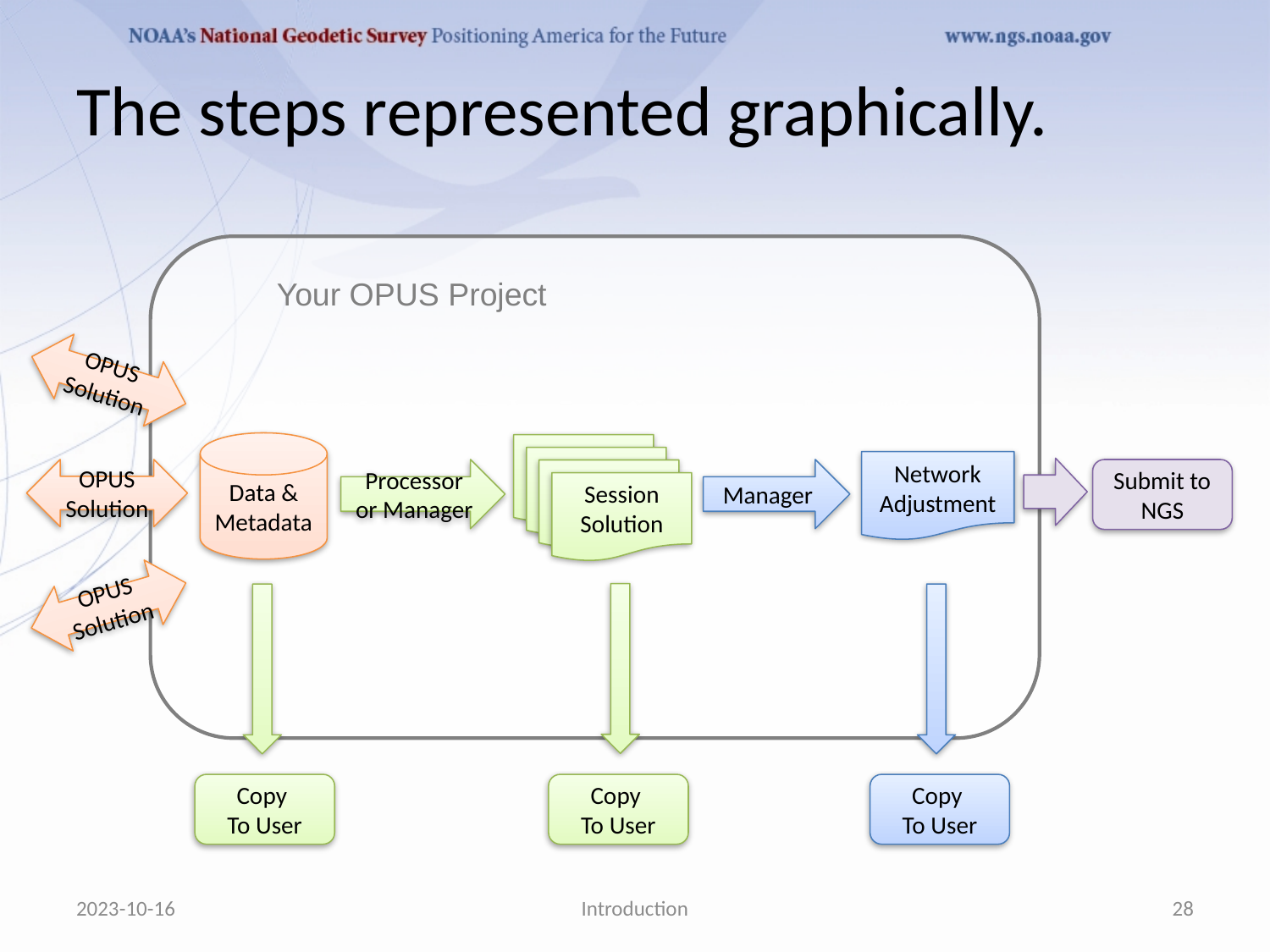

# The steps represented graphically.

Your OPUS Project
OPUS Solution
Data &
Metadata
Session
Solution
Session
Solution
Session
Solution
Session
Solution
Network
Adjustment
OPUS Solution
Processor or Manager
Manager
Submit to NGS

OPUS Solution

Copy
To User
Copy
To User
Copy
To User
2023-10-16
Introduction
28